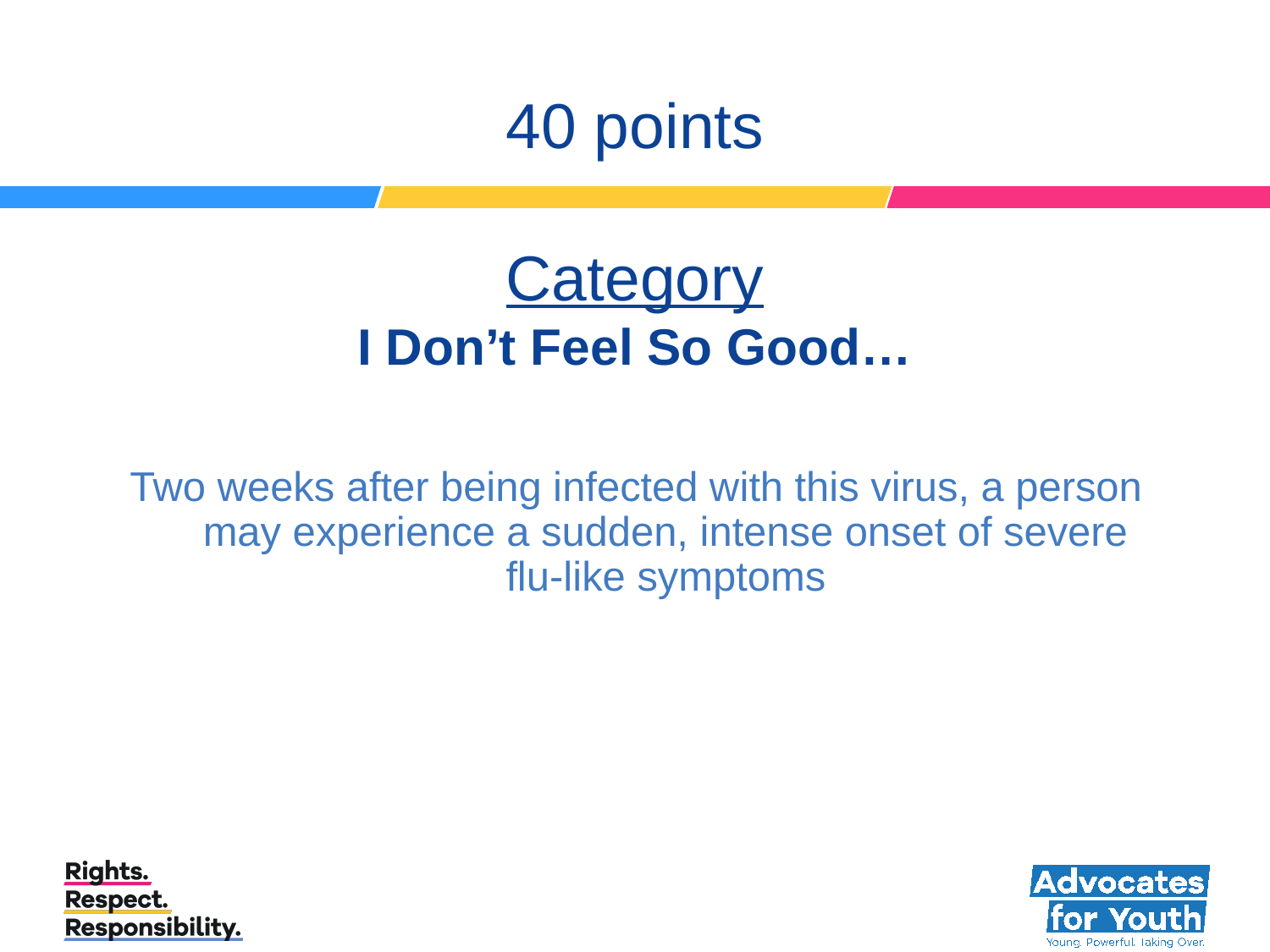

# 40 points Category I Don’t Feel So Good…
Two weeks after being infected with this virus, a person may experience a sudden, intense onset of severe flu-like symptoms